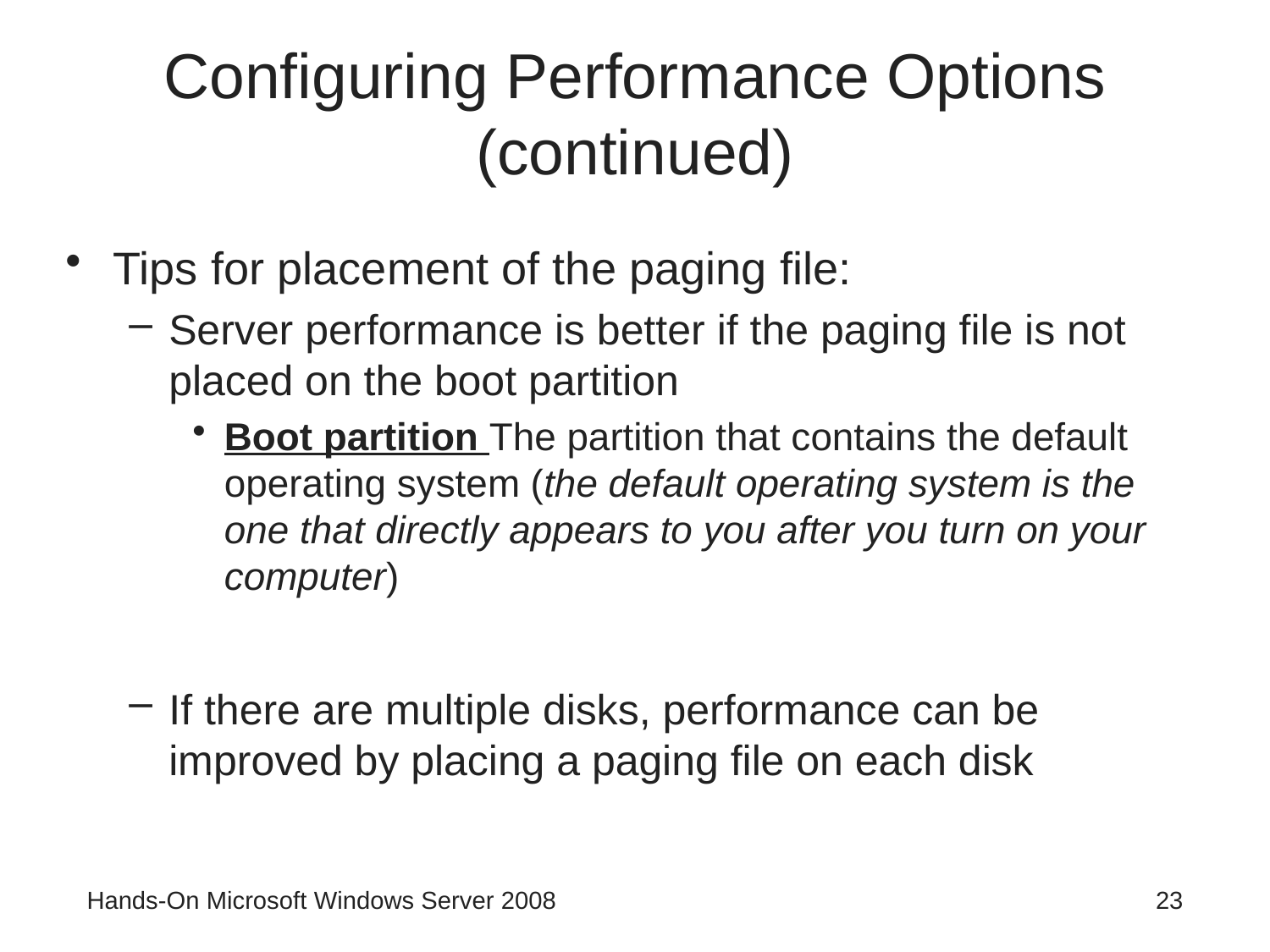

# Configuring Performance Options (continued)
Tips for placement of the paging file:
Server performance is better if the paging file is not placed on the boot partition
Boot partition The partition that contains the default operating system (the default operating system is the one that directly appears to you after you turn on your computer)

If there are multiple disks, performance can be improved by placing a paging file on each disk
Hands-On Microsoft Windows Server 2008
23